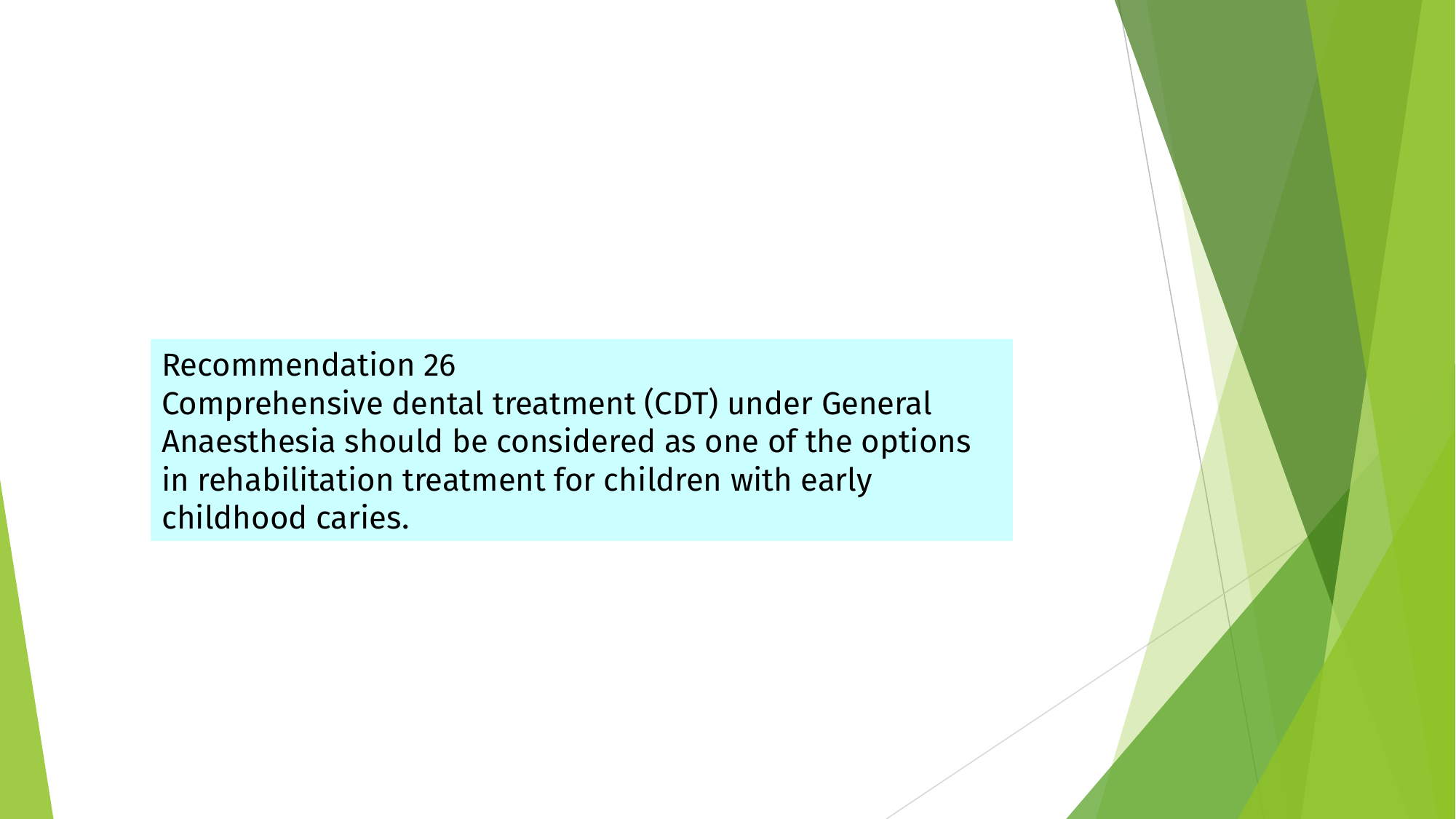

#

Recommendation 26
Comprehensive dental treatment (CDT) under General Anaesthesia should be considered as one of the options in rehabilitation treatment for children with early childhood caries.